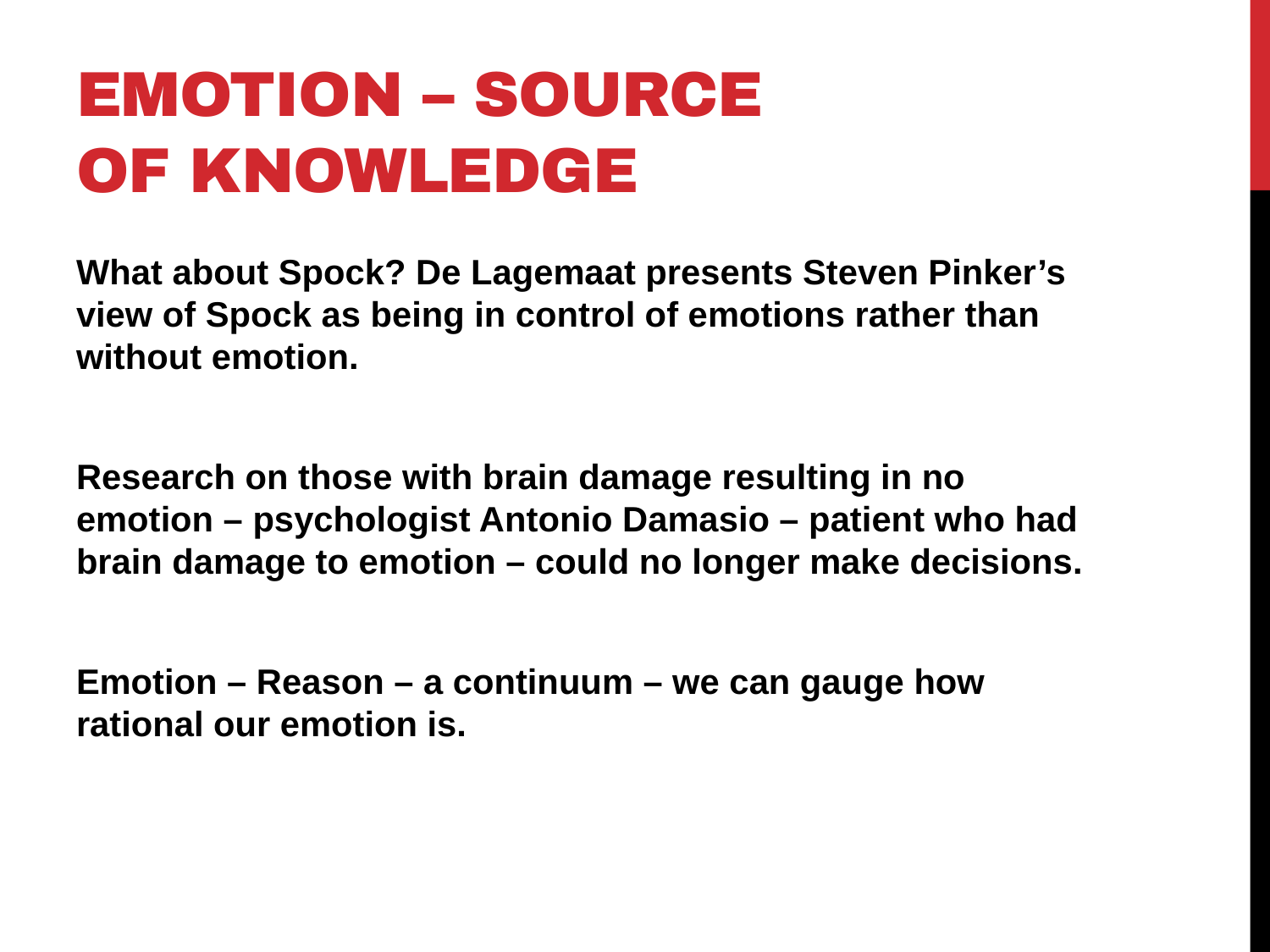

# Emotion – source of knowledge
What about Spock? De Lagemaat presents Steven Pinker’s view of Spock as being in control of emotions rather than without emotion.

Research on those with brain damage resulting in no emotion – psychologist Antonio Damasio – patient who had brain damage to emotion – could no longer make decisions.

Emotion – Reason – a continuum – we can gauge how rational our emotion is.